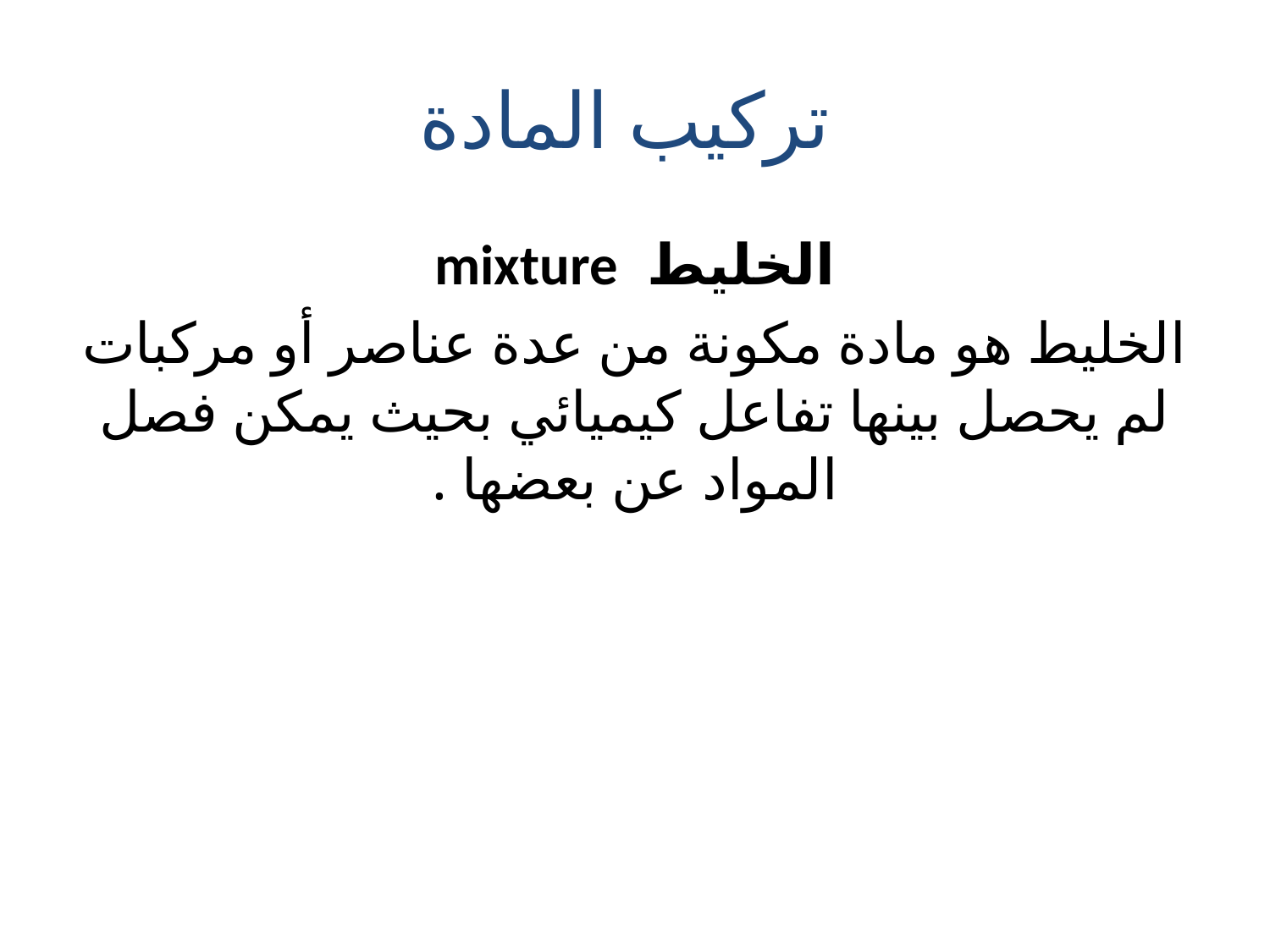

# تركيب المادة
الخليط  mixture
الخليط هو مادة مكونة من عدة عناصر أو مركبات لم يحصل بينها تفاعل كيميائي بحيث يمكن فصل المواد عن بعضها .